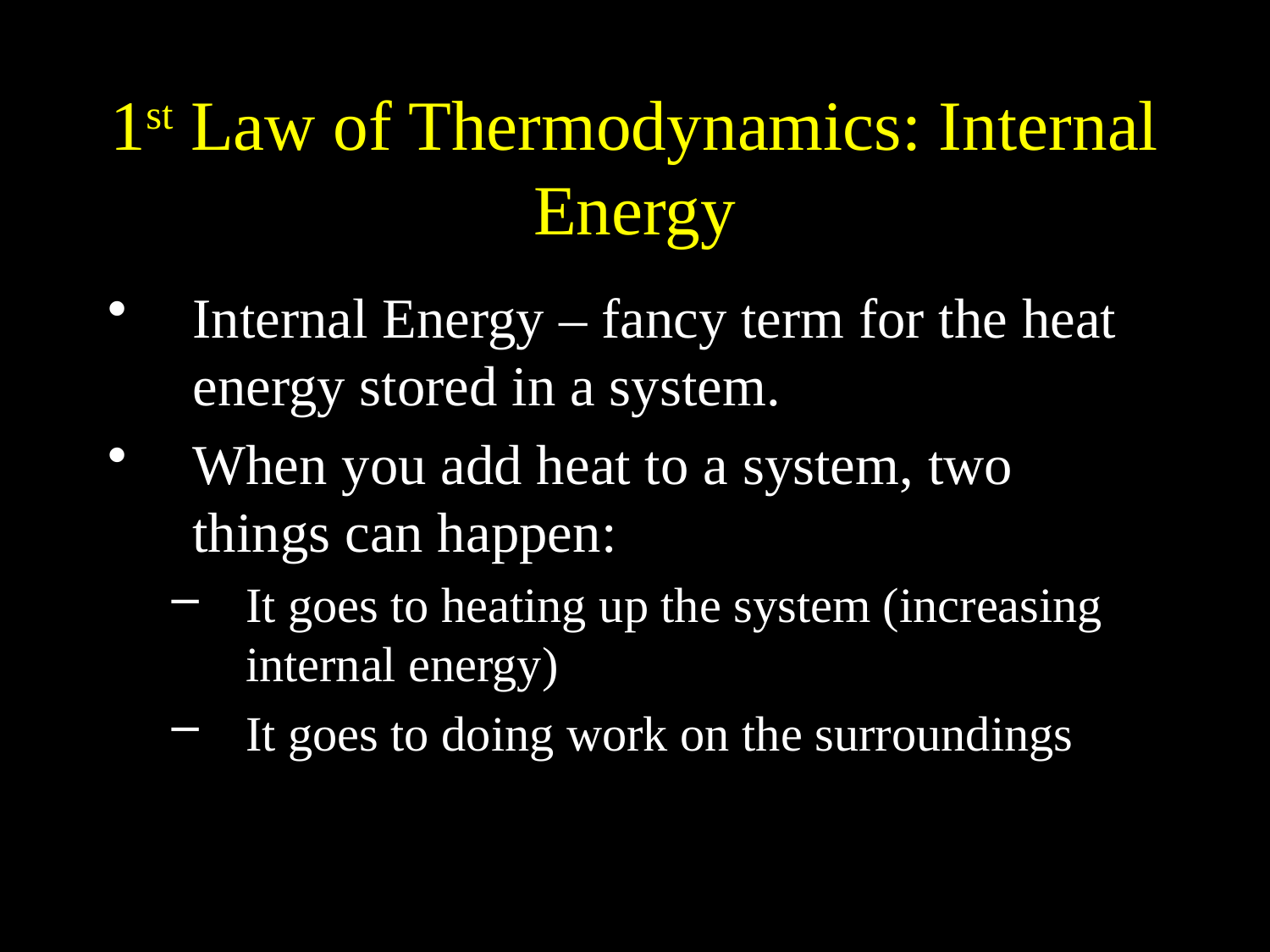

# 1st Law of Thermodynamics: Internal Energy
Internal Energy – fancy term for the heat energy stored in a system.
When you add heat to a system, two things can happen:
It goes to heating up the system (increasing internal energy)
It goes to doing work on the surroundings